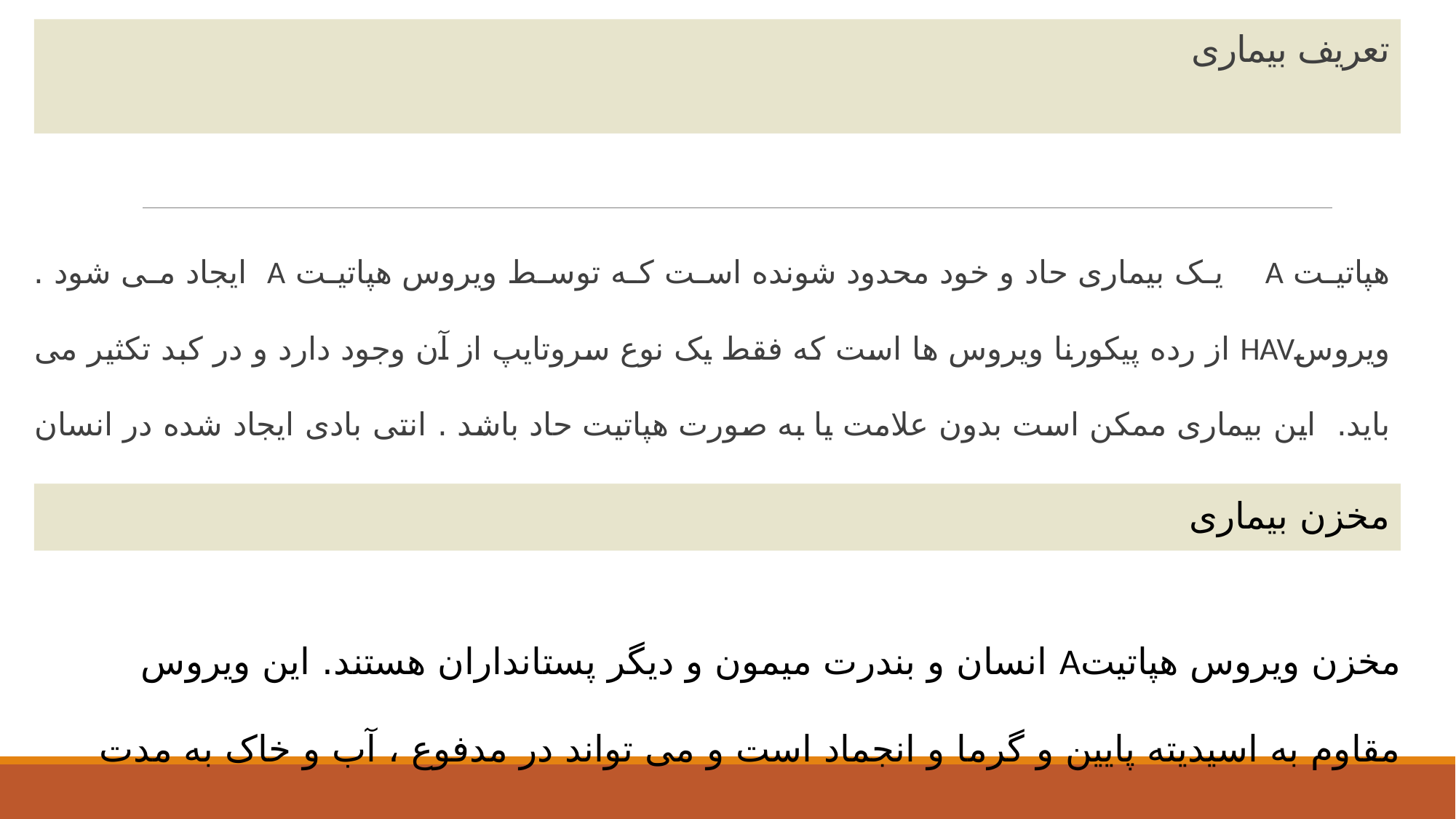

# تعریف بیماری
هپاتیت A   یک بیماری حاد و خود محدود شونده است که توسط ویروس هپاتیت A  ایجاد می شود . ویروسHAV از رده پیکورنا ویروس ها است که فقط یک نوع سروتایپ از آن وجود دارد و در کبد تکثیر می باید.  این بیماری ممکن است بدون علامت یا به صورت هپاتیت حاد باشد . انتی بادی ایجاد شده در انسان به دنبال ابتلا با یک ژنوتیپ ، منجر به ایمنی در مقابل سایر انواع می شود.

مخزن بیماری
مخزن ویروس هپاتیتA انسان و بندرت میمون و دیگر پستانداران هستند. این ویروس مقاوم به اسیدیته پایین و گرما و انجماد است و می تواند در مدفوع ، آب و خاک به مدت طولانی باقی بماند.